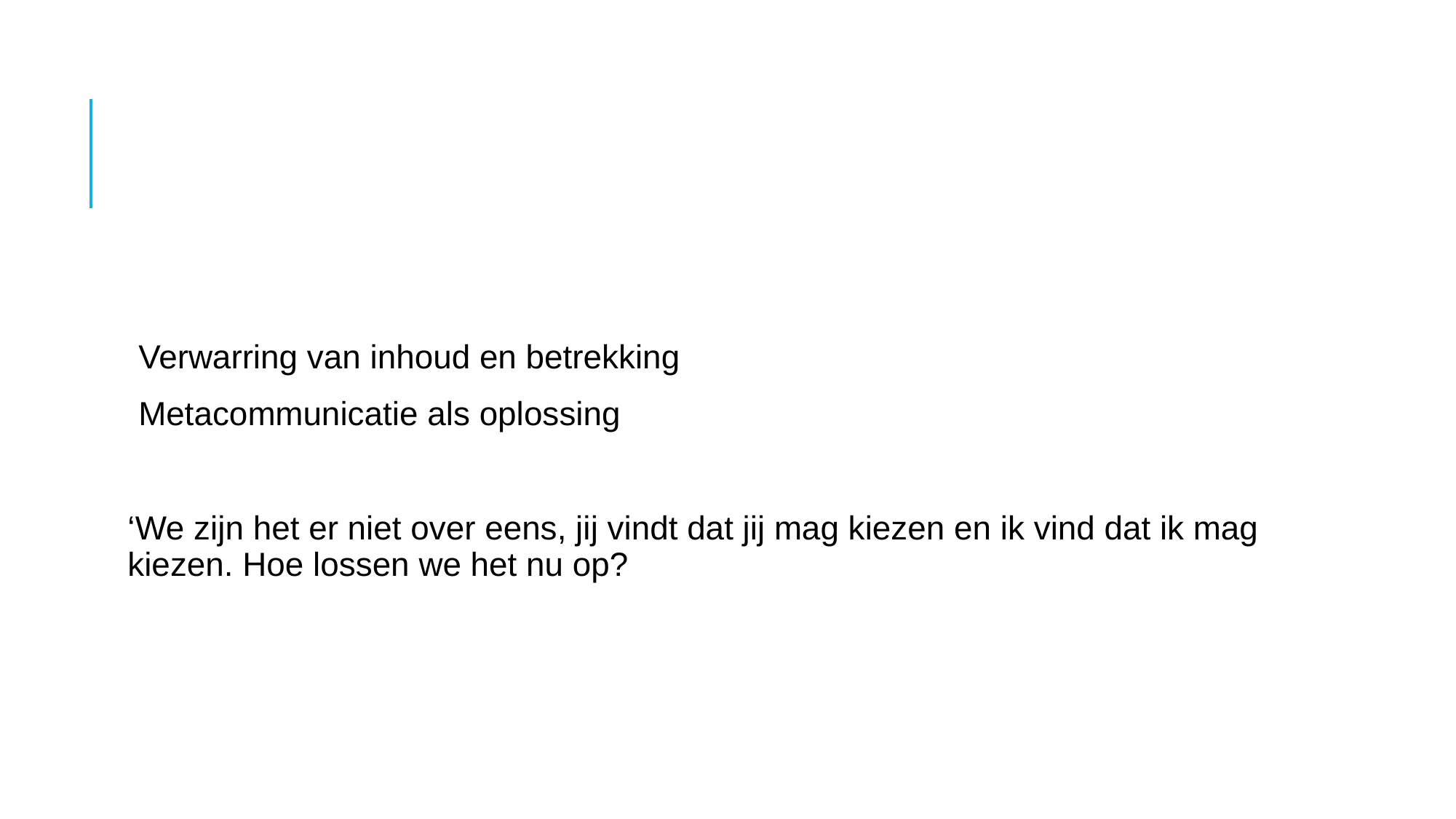

#

Verwarring van inhoud en betrekking
Metacommunicatie als oplossing

‘We zijn het er niet over eens, jij vindt dat jij mag kiezen en ik vind dat ik mag kiezen. Hoe lossen we het nu op?